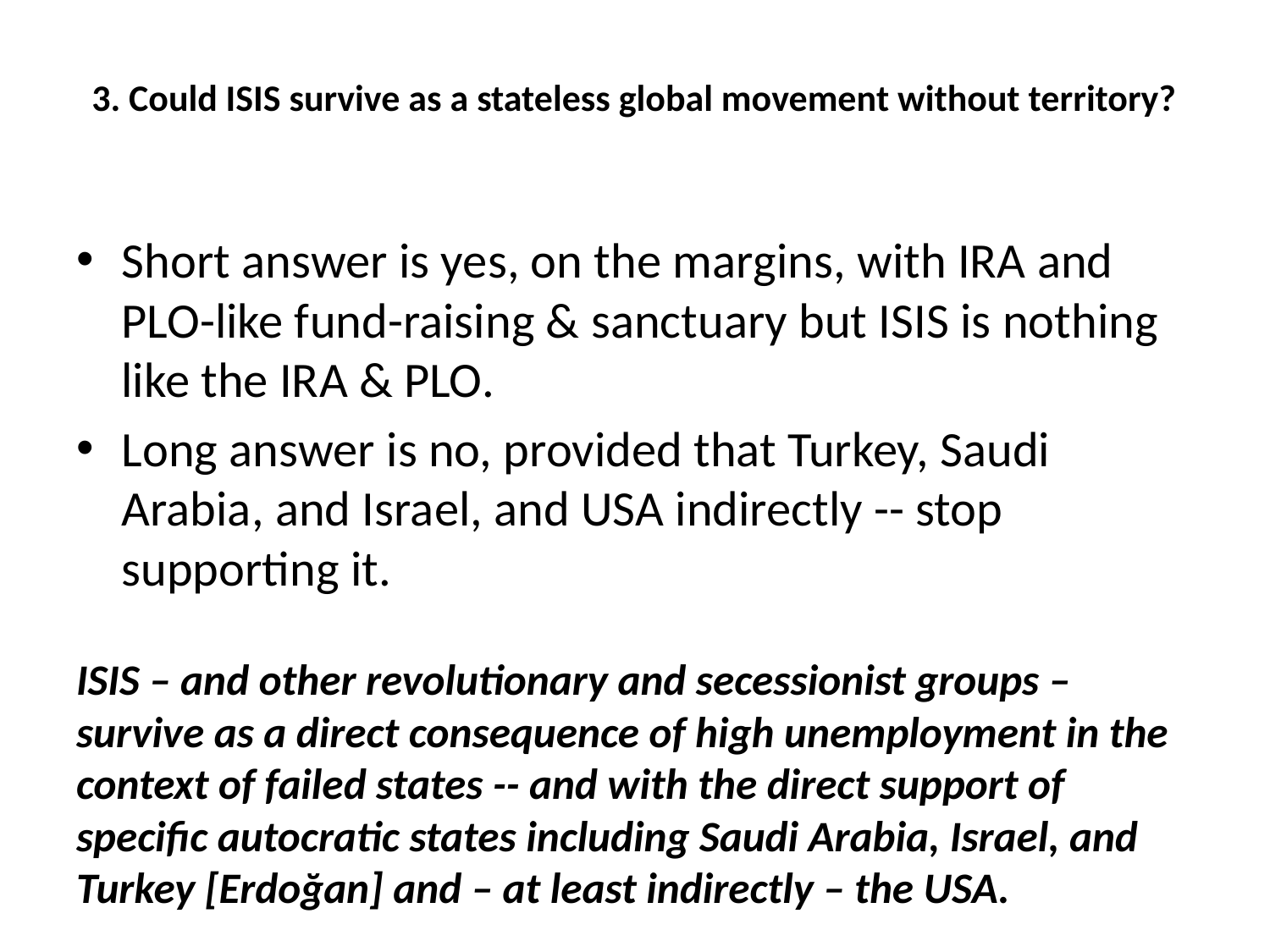

# 3. Could ISIS survive as a stateless global movement without territory?
Short answer is yes, on the margins, with IRA and PLO-like fund-raising & sanctuary but ISIS is nothing like the IRA & PLO.
Long answer is no, provided that Turkey, Saudi Arabia, and Israel, and USA indirectly -- stop supporting it.

ISIS – and other revolutionary and secessionist groups – survive as a direct consequence of high unemployment in the context of failed states -- and with the direct support of specific autocratic states including Saudi Arabia, Israel, and Turkey [Erdoğan] and – at least indirectly – the USA.